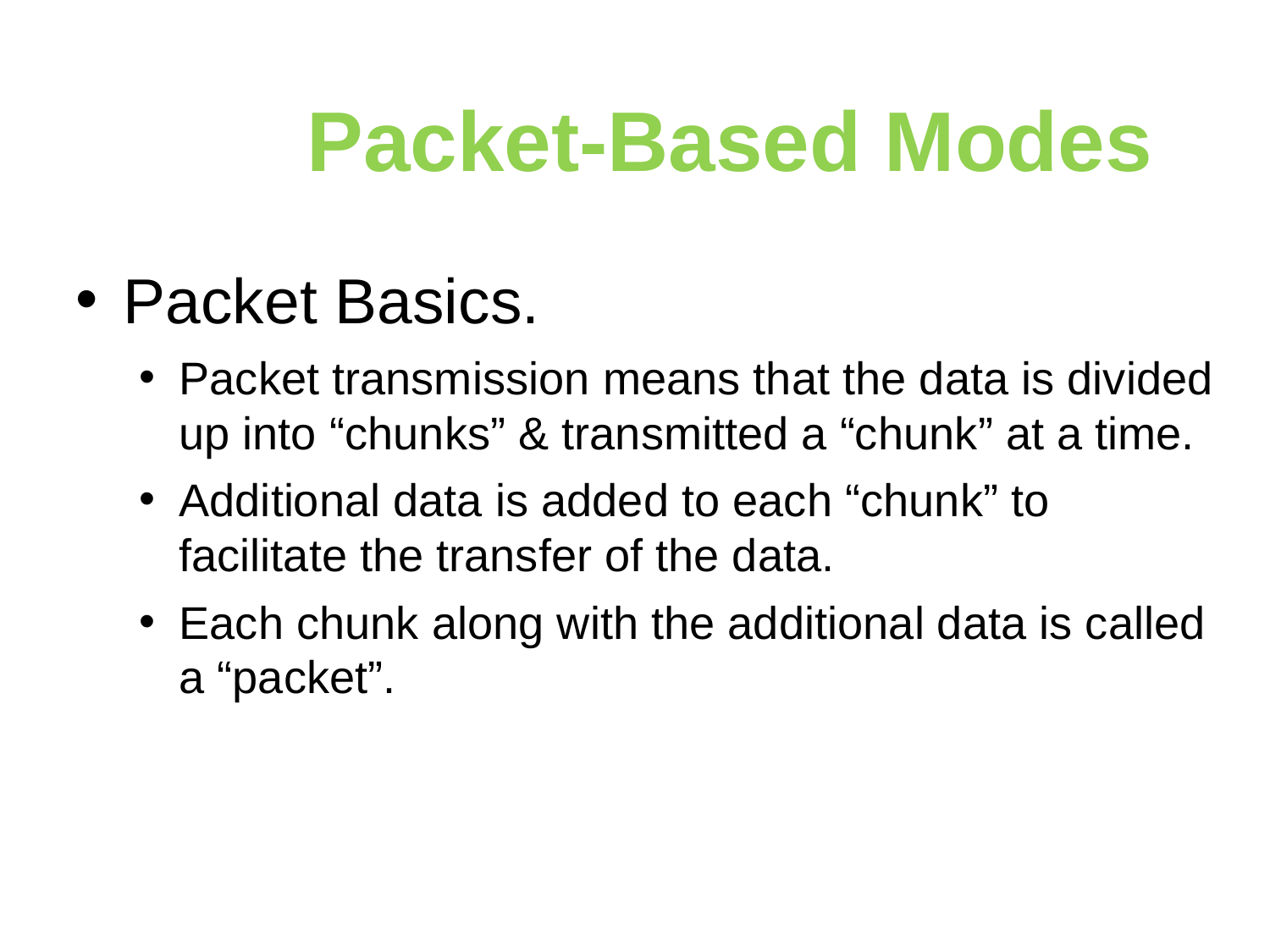

Packet-Based Modes
Packet Basics.
Packet transmission means that the data is divided up into “chunks” & transmitted a “chunk” at a time.
Additional data is added to each “chunk” to facilitate the transfer of the data.
Each chunk along with the additional data is called a “packet”.